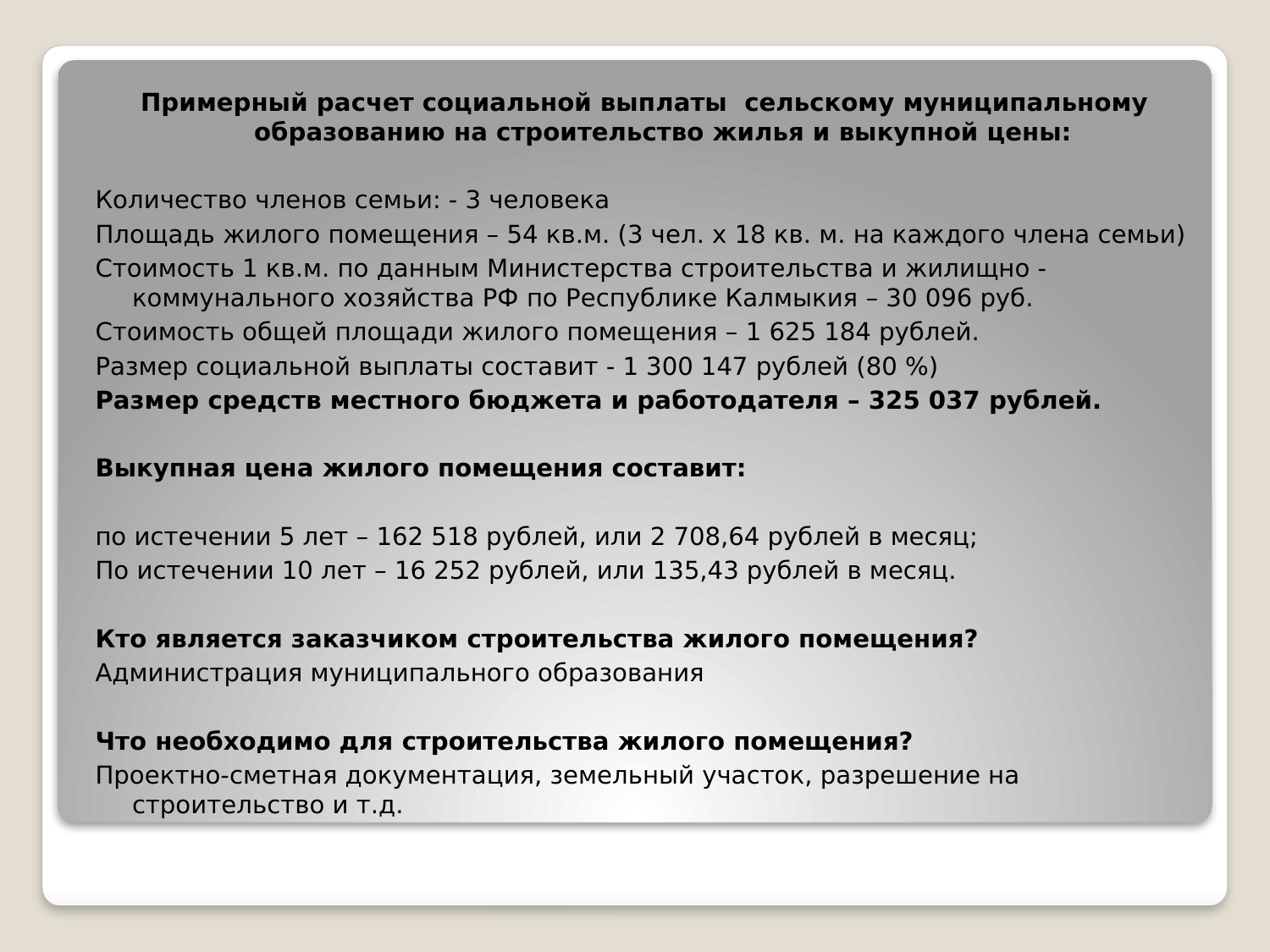

Примерный расчет социальной выплаты  сельскому муниципальному образованию на строительство жилья и выкупной цены:

Количество членов семьи: - 3 человека
Площадь жилого помещения – 54 кв.м. (3 чел. х 18 кв. м. на каждого члена семьи)
Стоимость 1 кв.м. по данным Министерства строительства и жилищно -коммунального хозяйства РФ по Республике Калмыкия – 30 096 руб.
Стоимость общей площади жилого помещения – 1 625 184 рублей.
Размер социальной выплаты составит - 1 300 147 рублей (80 %)
Размер средств местного бюджета и работодателя – 325 037 рублей.

Выкупная цена жилого помещения составит:

по истечении 5 лет – 162 518 рублей, или 2 708,64 рублей в месяц;
По истечении 10 лет – 16 252 рублей, или 135,43 рублей в месяц.

Кто является заказчиком строительства жилого помещения?
Администрация муниципального образования

Что необходимо для строительства жилого помещения?
Проектно-сметная документация, земельный участок, разрешение на строительство и т.д.